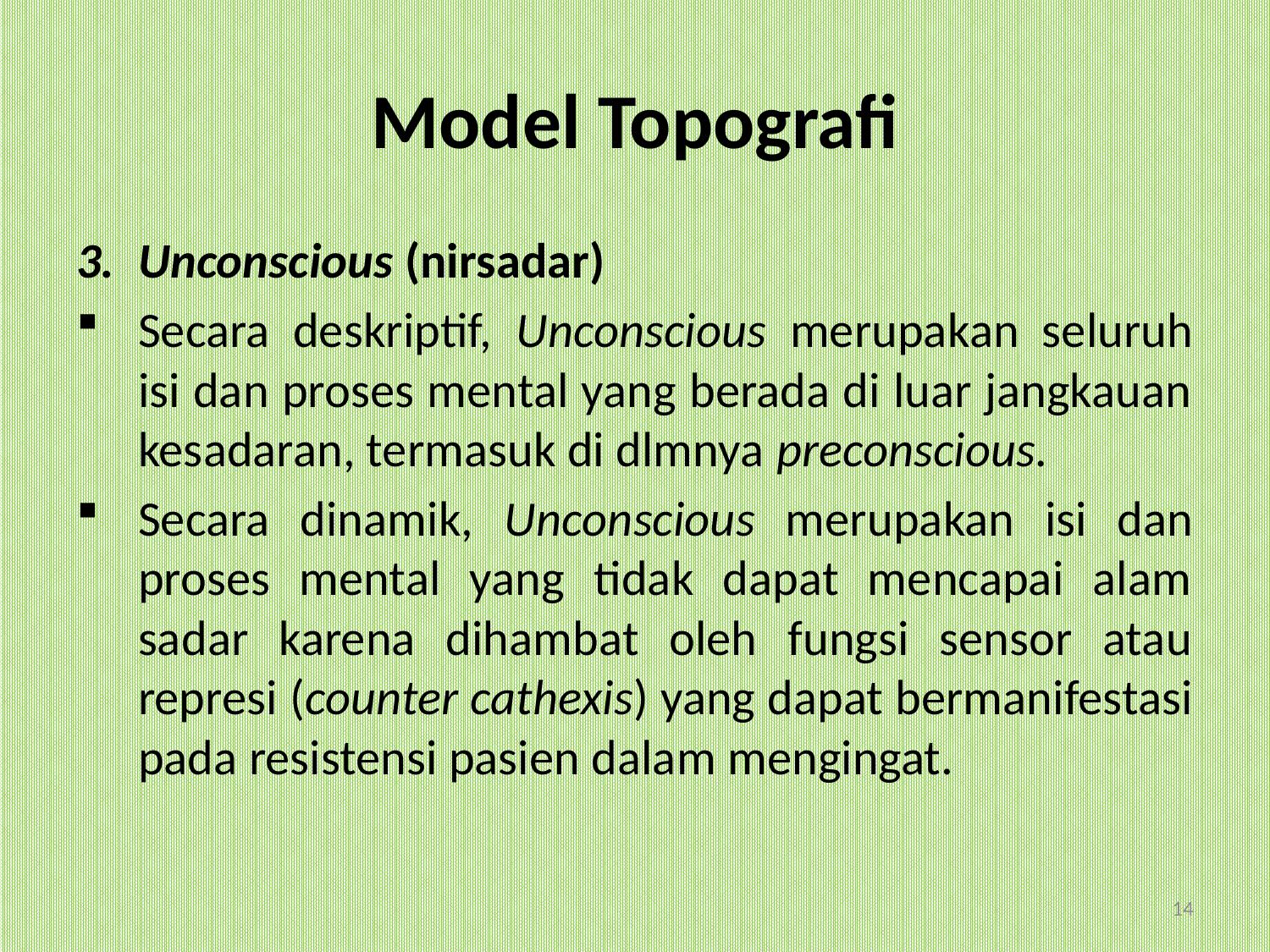

# Model Topografi
Unconscious (nirsadar)
Secara deskriptif, Unconscious merupakan seluruh isi dan proses mental yang berada di luar jangkauan kesadaran, termasuk di dlmnya preconscious.
Secara dinamik, Unconscious merupakan isi dan proses mental yang tidak dapat mencapai alam sadar karena dihambat oleh fungsi sensor atau represi (counter cathexis) yang dapat bermanifestasi pada resistensi pasien dalam mengingat.

14